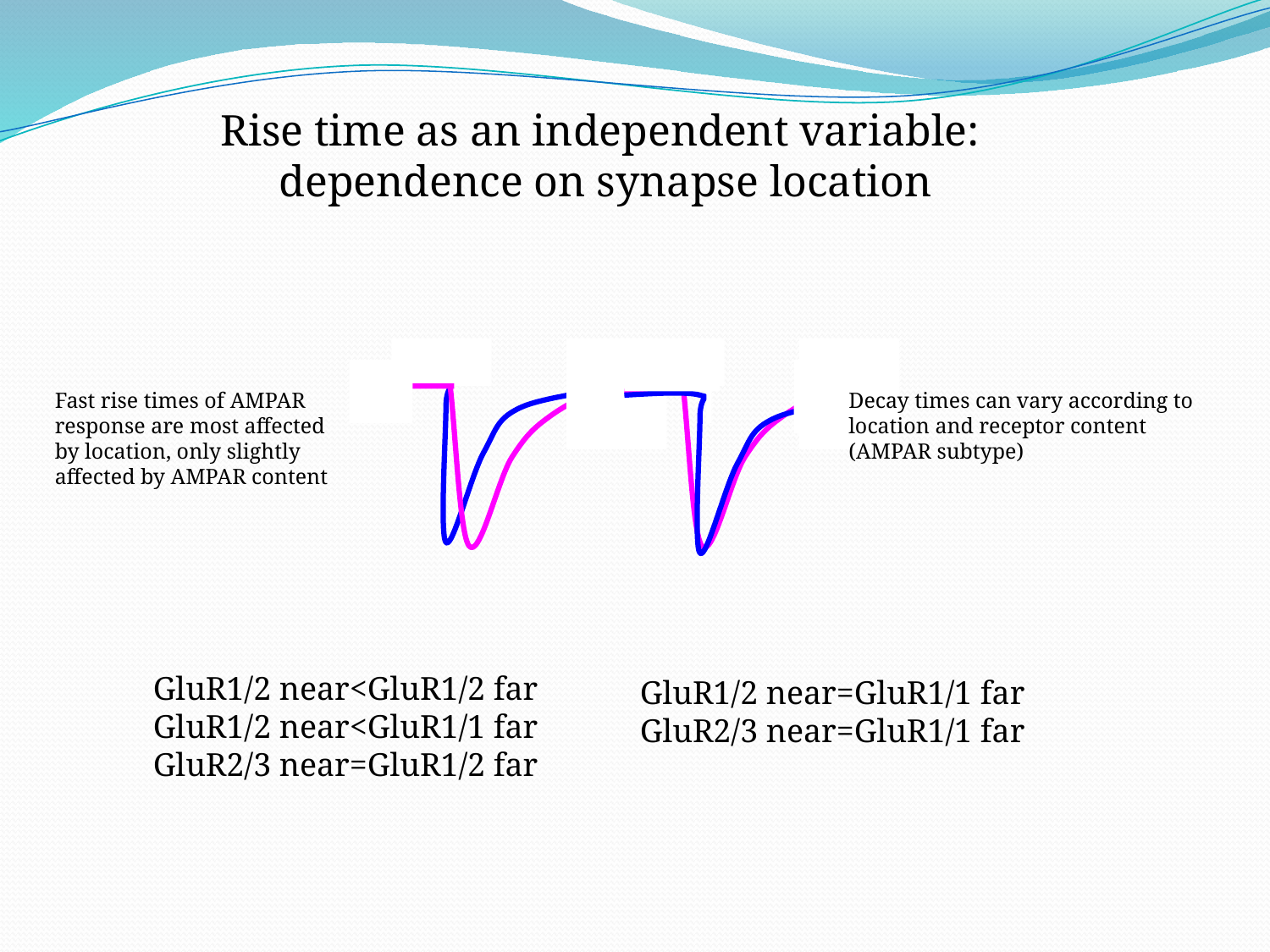

Rise time as an independent variable:
 dependence on synapse location

Fast rise times of AMPAR response are most affected by location, only slightly affected by AMPAR content

Decay times can vary according to location and receptor content (AMPAR subtype)

GluR1/2 near<GluR1/2 far
GluR1/2 near<GluR1/1 far
GluR2/3 near=GluR1/2 far
GluR1/2 near=GluR1/1 far
GluR2/3 near=GluR1/1 far